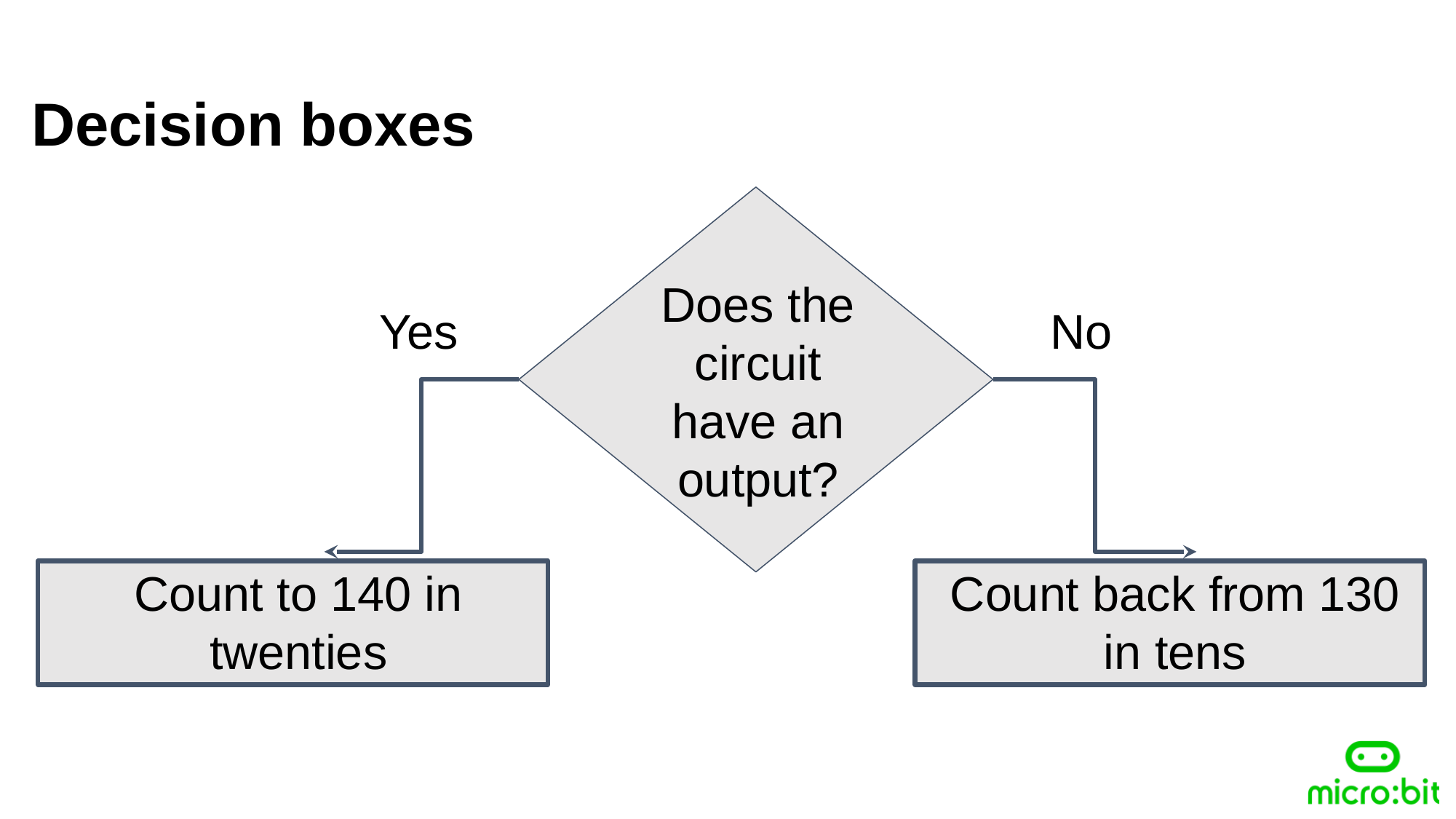

Decision boxes

Does the circuit have an output?
Yes
No
Count to 140 in twenties
Count back from 130 in tens